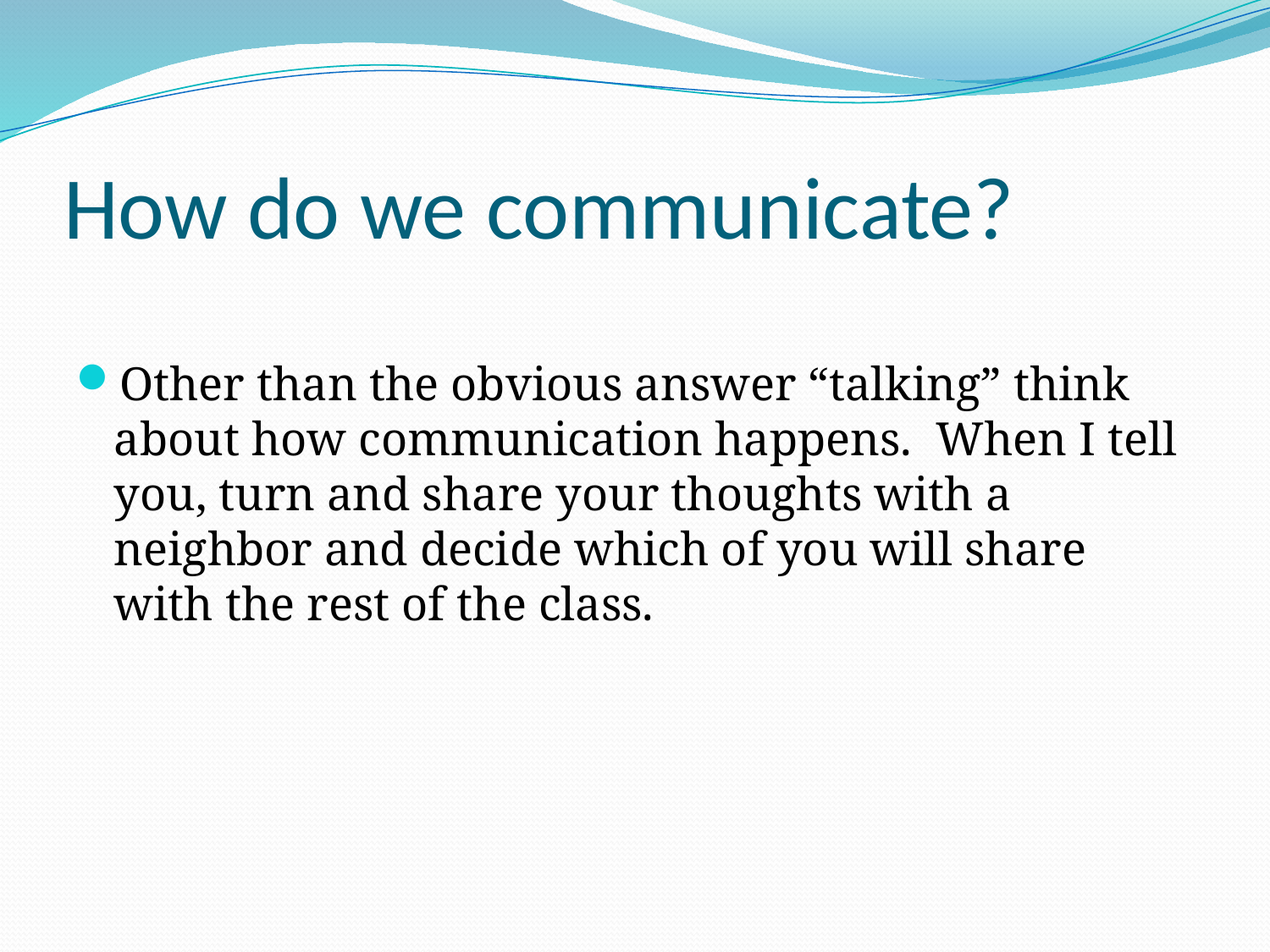

# How do we communicate?
Other than the obvious answer “talking” think about how communication happens.  When I tell you, turn and share your thoughts with a neighbor and decide which of you will share with the rest of the class.